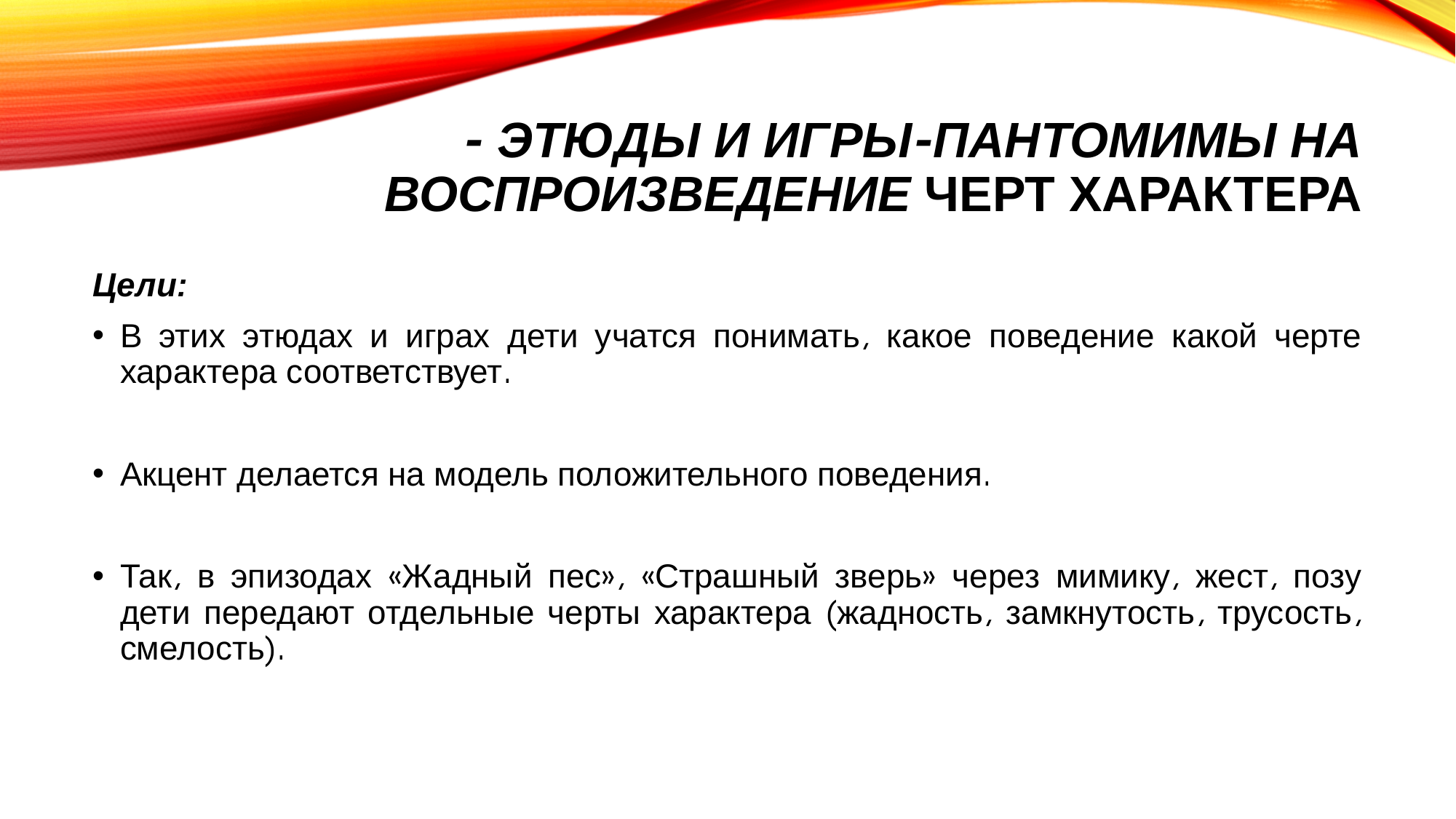

# - этюды и игры-пантомимы на воспроизведение черт характера
Цели:
В этих этюдах и играх дети учатся понимать, какое поведение какой черте характера соответствует.

Акцент делается на модель положительного поведения.

Так, в эпизодах «Жадный пес», «Страшный зверь» через мимику, жест, позу дети передают отдельные черты характера (жадность, замкнутость, трусость, смелость).